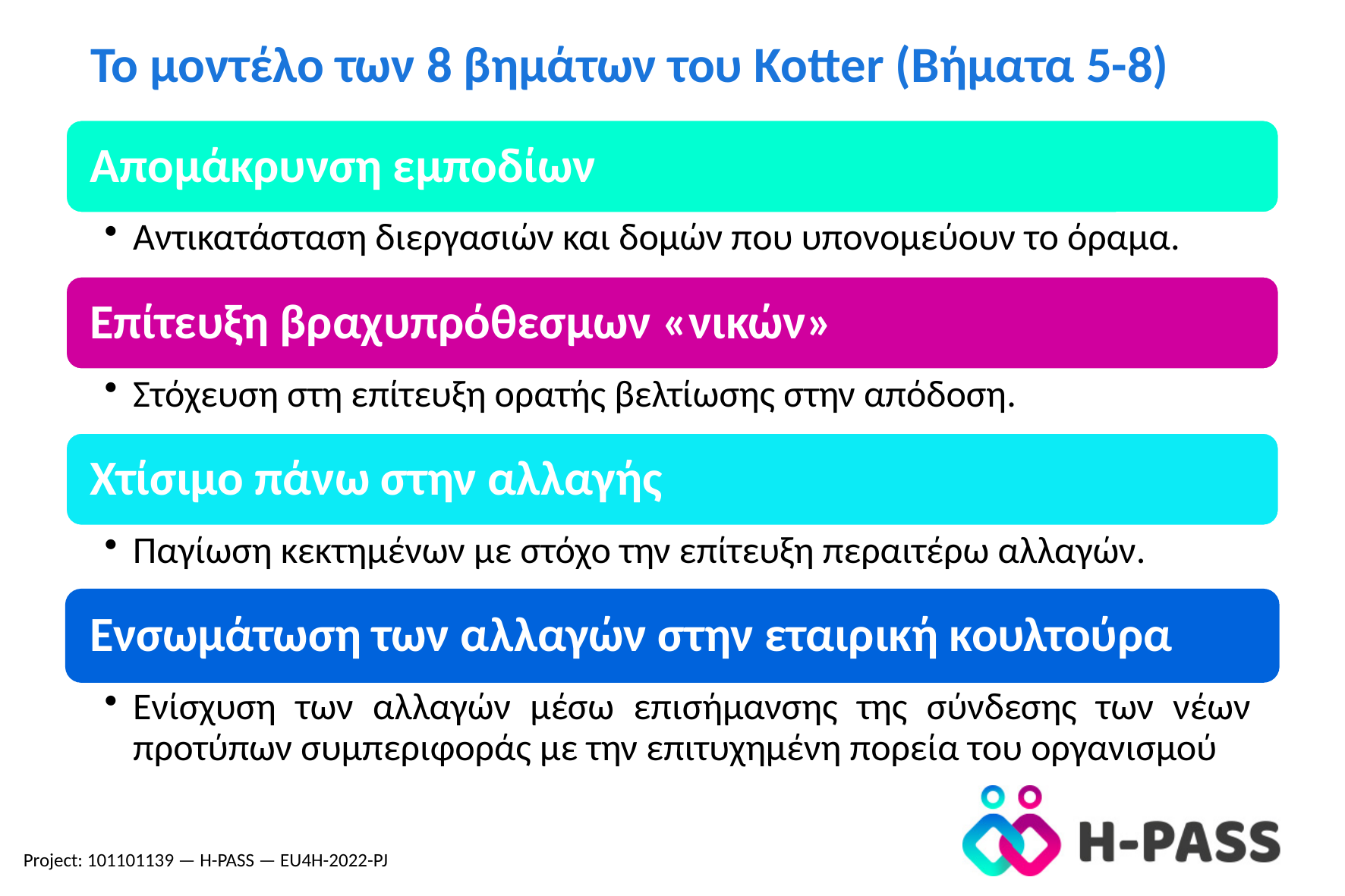

Το μοντέλο των 8 βημάτων του Kotter (Βήματα 5-8)

Απομάκρυνση εμποδίων
Αντικατάσταση διεργασιών και δομών που υπονομεύουν το όραμα.
Επίτευξη βραχυπρόθεσμων «νικών»
Στόχευση στη επίτευξη ορατής βελτίωσης στην απόδοση.
Χτίσιμο πάνω στην αλλαγής
Παγίωση κεκτημένων με στόχο την επίτευξη περαιτέρω αλλαγών.
Ενσωμάτωση των αλλαγών στην εταιρική κουλτούρα
Ενίσχυση των αλλαγών μέσω επισήμανσης της σύνδεσης των νέων προτύπων συμπεριφοράς με την επιτυχημένη πορεία του οργανισμού
Project: 101101139 — H-PASS — EU4H-2022-PJ